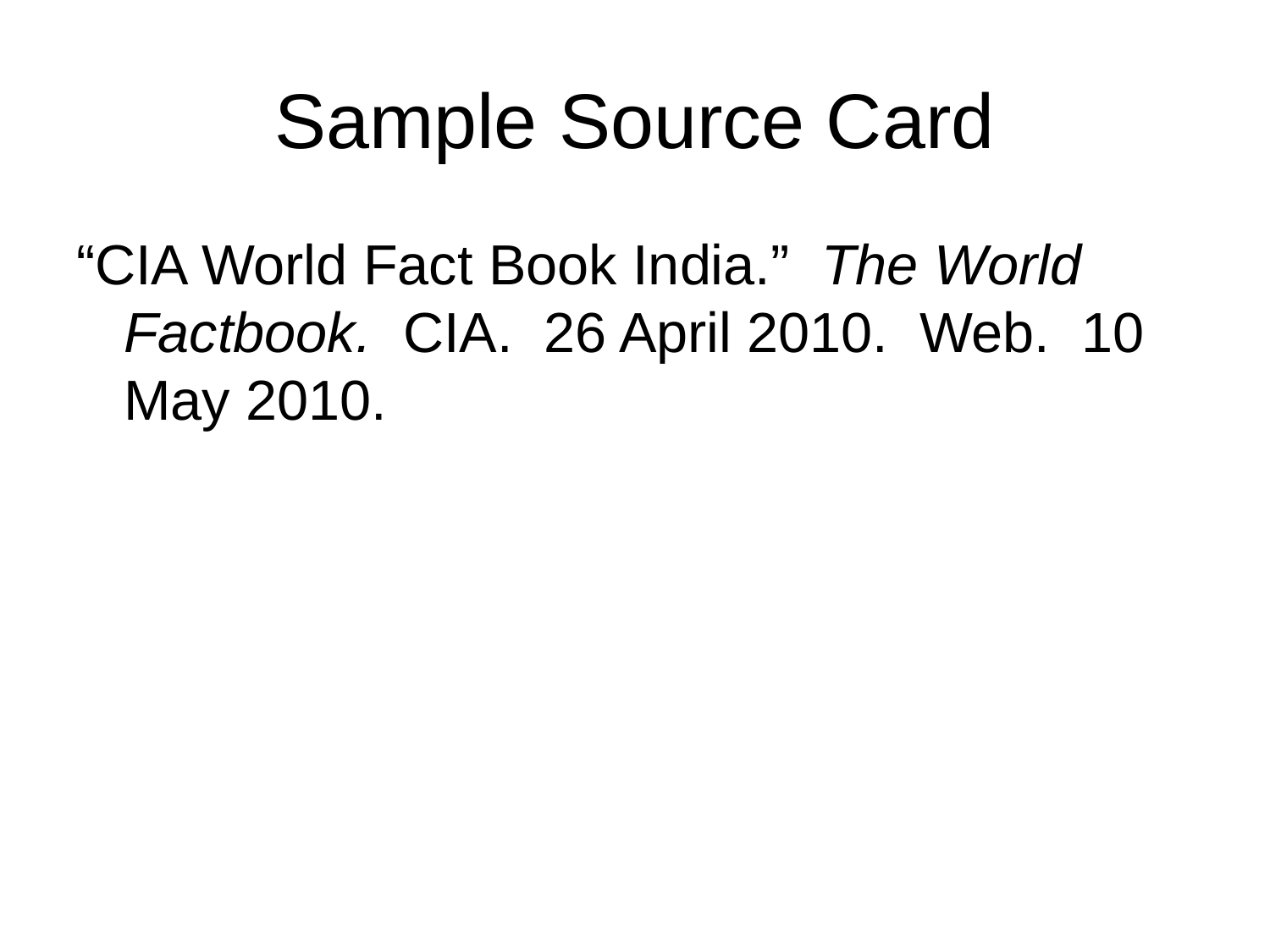

# Sample Source Card
“CIA World Fact Book India.”  The World Factbook.  CIA.  26 April 2010.  Web.  10 May 2010.